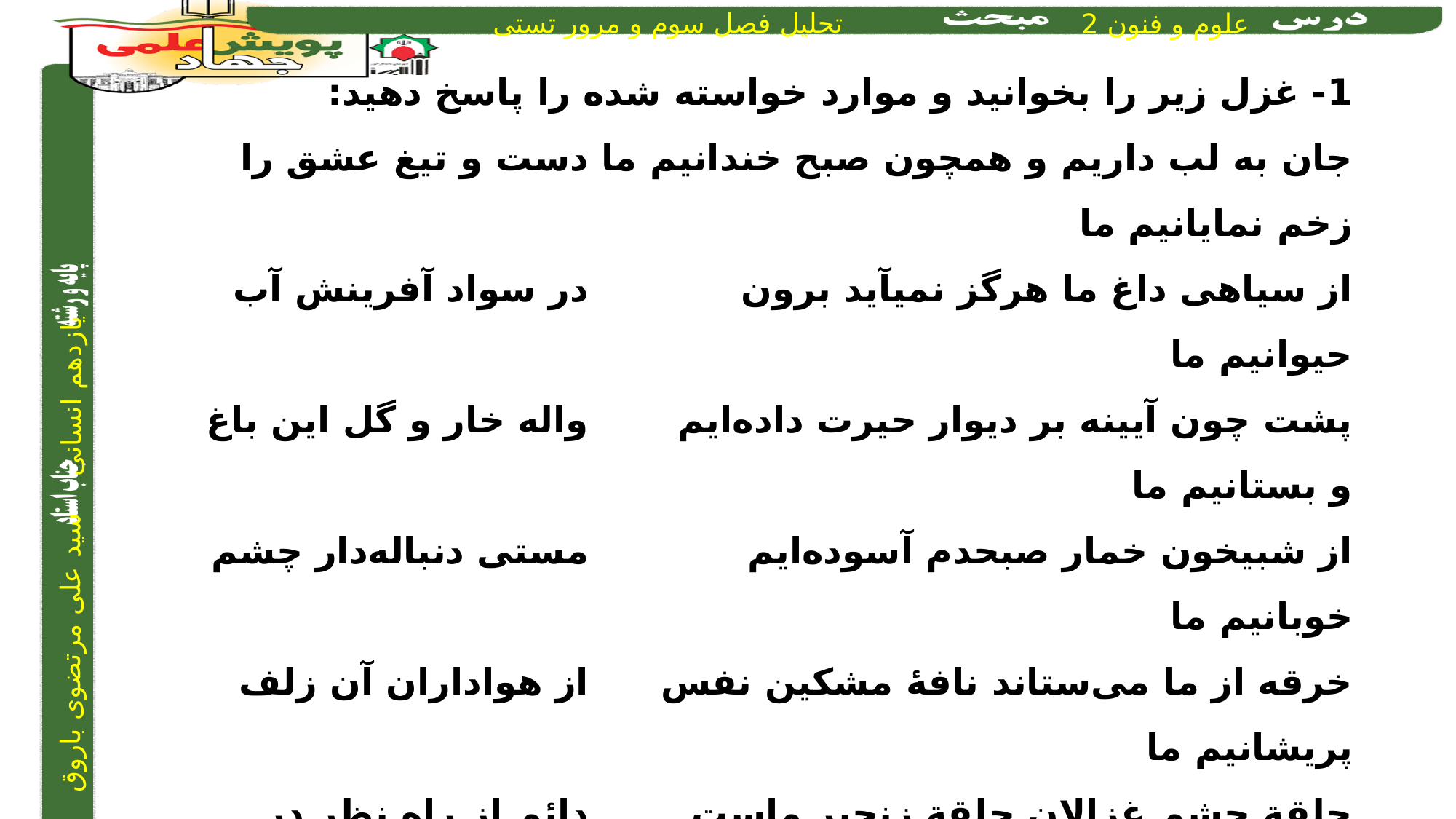

1- غزل زیر را بخوانید و موارد خواسته شده را پاسخ دهید:
جان به لب داریم و همچون صبح خندانیم ما		دست و تیغ عشق را زخم نمایانیم ما
از سیاهی داغ ما هرگز نمیآید برون			در سواد آفرینش آب حیوانیم ما
پشت چون آیینه بر دیوار حیرت داده‌ایم		واله خار و گل این باغ و بستانیم ما
از شبیخون خمار صبحدم آسوده‌ایم			مستی دنباله‌دار چشم خوبانیم ما
خرقه از ما می‌ستاند نافۀ مشکین نفس		از هواداران آن زلف پریشانیم ما
حلقة چشم غزالان حلقة زنجیر ماست		دائم از راه نظر در بند و زندانیم ما
گر چراغ بزم عالم نیست صائب کلک ما		چون ز بخت تیره دائم در شبستانیم ما؟
صائب
الف) ویژگیهای شعر صائب را در غزل بررسی کنید.
ب) شعر را از نظر زیباییشناسی تحلیل نمایید.
پ) وزن شعر را بنویسید.